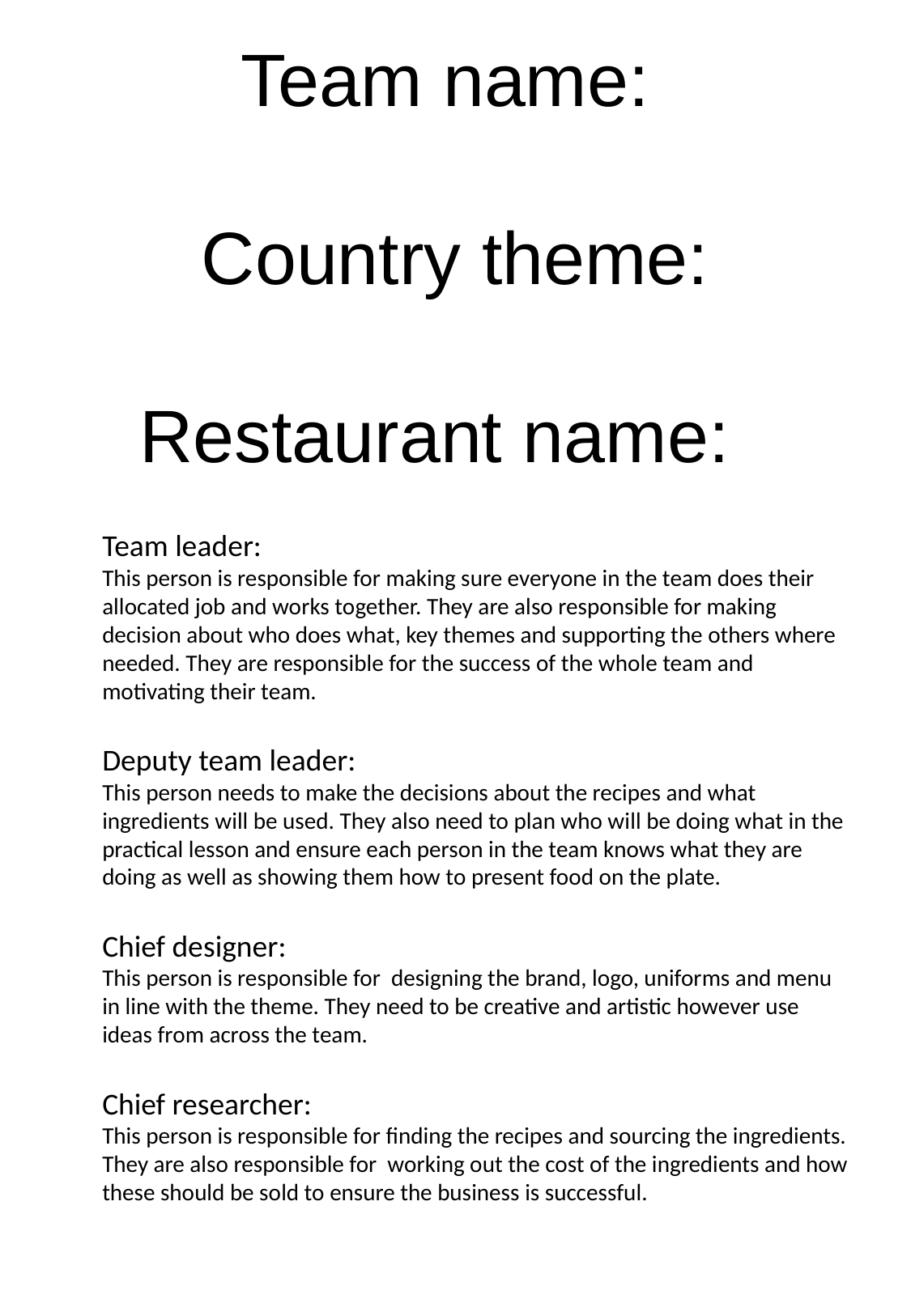

Team name:

Country theme:

Restaurant name:

Team leader:
This person is responsible for making sure everyone in the team does their allocated job and works together. They are also responsible for making decision about who does what, key themes and supporting the others where needed. They are responsible for the success of the whole team and motivating their team.

Deputy team leader:
This person needs to make the decisions about the recipes and what ingredients will be used. They also need to plan who will be doing what in the practical lesson and ensure each person in the team knows what they are doing as well as showing them how to present food on the plate.

Chief designer:
This person is responsible for  designing the brand, logo, uniforms and menu in line with the theme. They need to be creative and artistic however use ideas from across the team.

Chief researcher:
This person is responsible for finding the recipes and sourcing the ingredients. They are also responsible for  working out the cost of the ingredients and how these should be sold to ensure the business is successful.